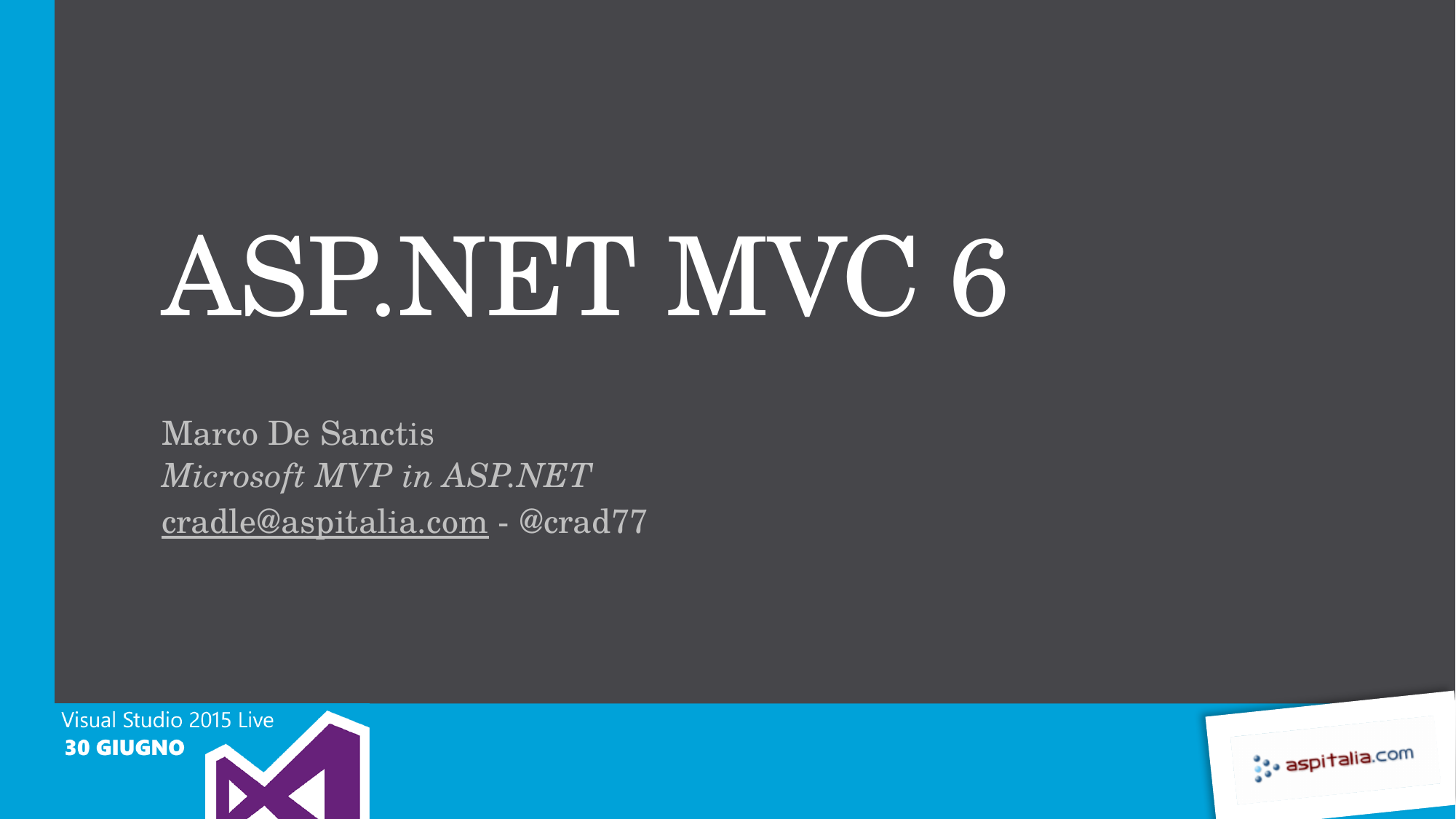

# ASP.NET MVC 6
Marco De Sanctis
Microsoft MVP in ASP.NET
cradle@aspitalia.com - @crad77